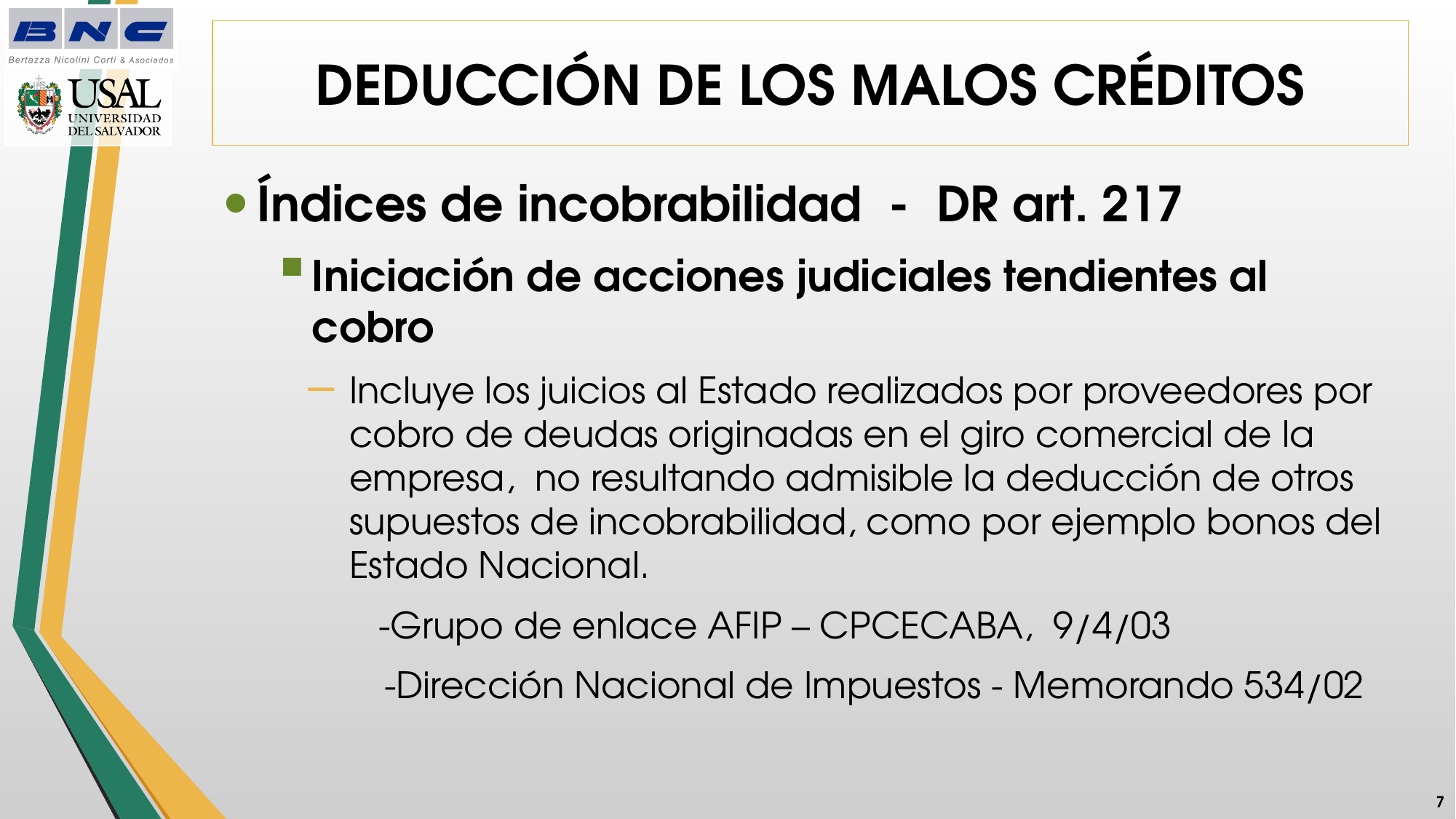

# DEDUCCIÓN DE LOS MALOS CRÉDITOS
Índices de incobrabilidad  -  DR art. 217
Iniciación de acciones judiciales tendientes al cobro
Incluye los juicios al Estado realizados por proveedores por cobro de deudas originadas en el giro comercial de la empresa,  no resultando admisible la deducción de otros supuestos de incobrabilidad, como por ejemplo bonos del Estado Nacional.
       -Grupo de enlace AFIP – CPCECABA,  9/4/03
  -Dirección Nacional de Impuestos - Memorando 534/02
7